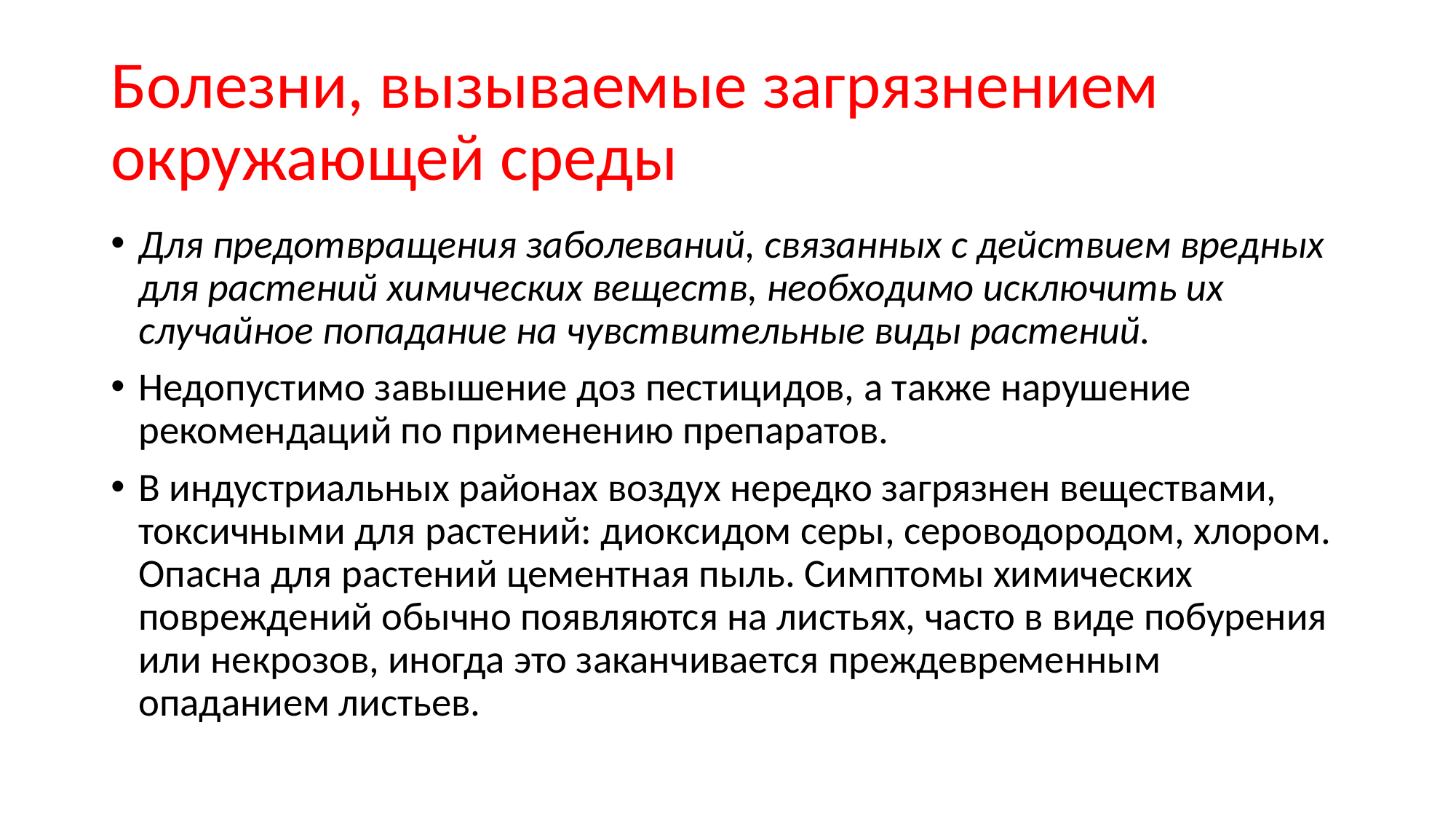

# Болезни, вызываемые загрязнением окружающей среды
Для предотвращения заболеваний, связанных с действием вредных для растений химических веществ, необходимо исключить их случайное попадание на чувствительные виды растений.
Недопустимо завышение доз пестицидов, а также нарушение рекомендаций по применению препаратов.
В индустриальных районах воздух нередко загрязнен веществами, токсичными для растений: диоксидом серы, сероводородом, хлором. Опасна для растений цементная пыль. Симптомы химических повреждений обычно появляются на листьях, часто в виде побурения или некрозов, иногда это заканчивается преждевременным опаданием листьев.